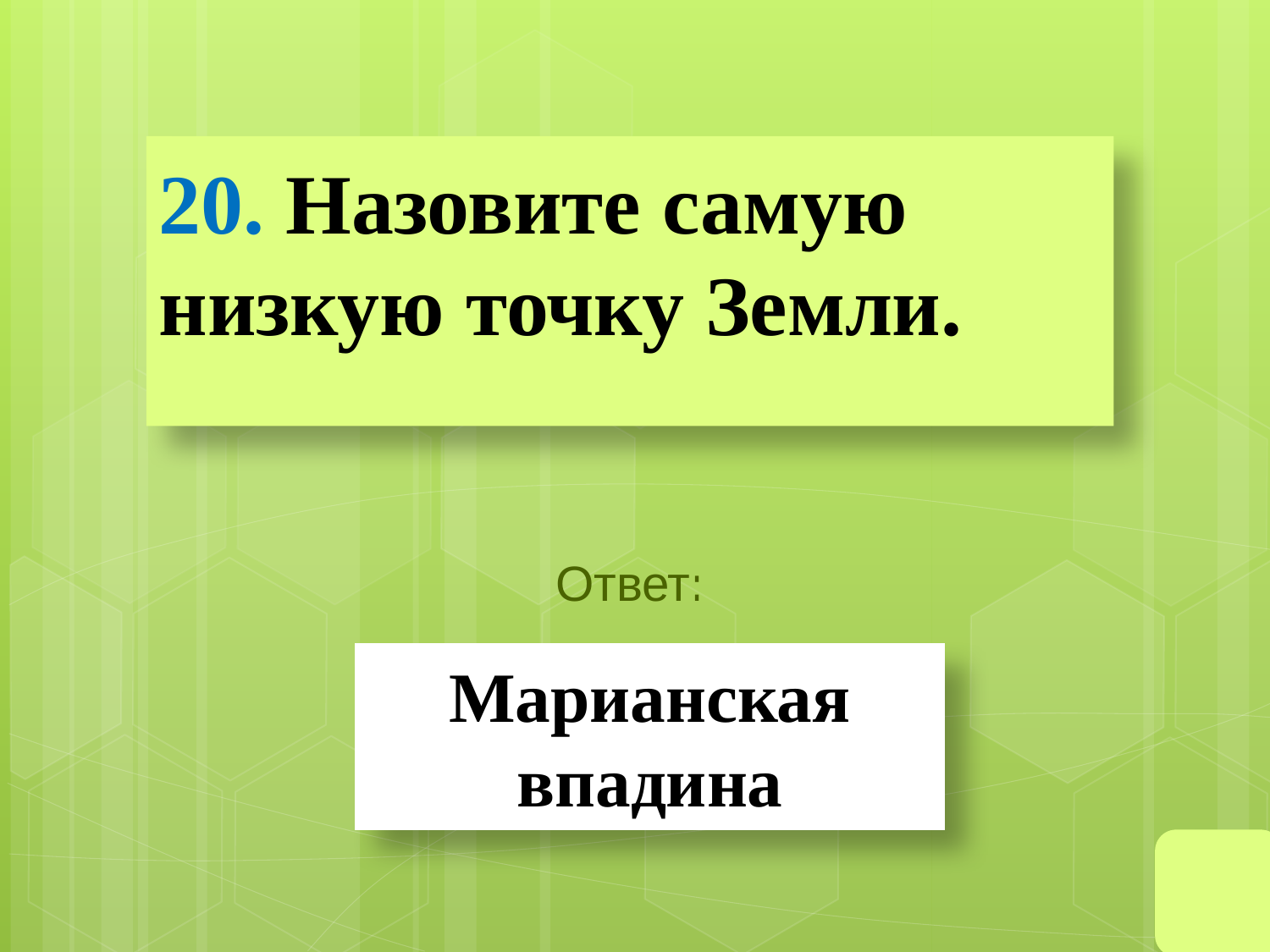

# 20. Назовите самую низкую точку Земли.
Ответ:
Марианская впадина